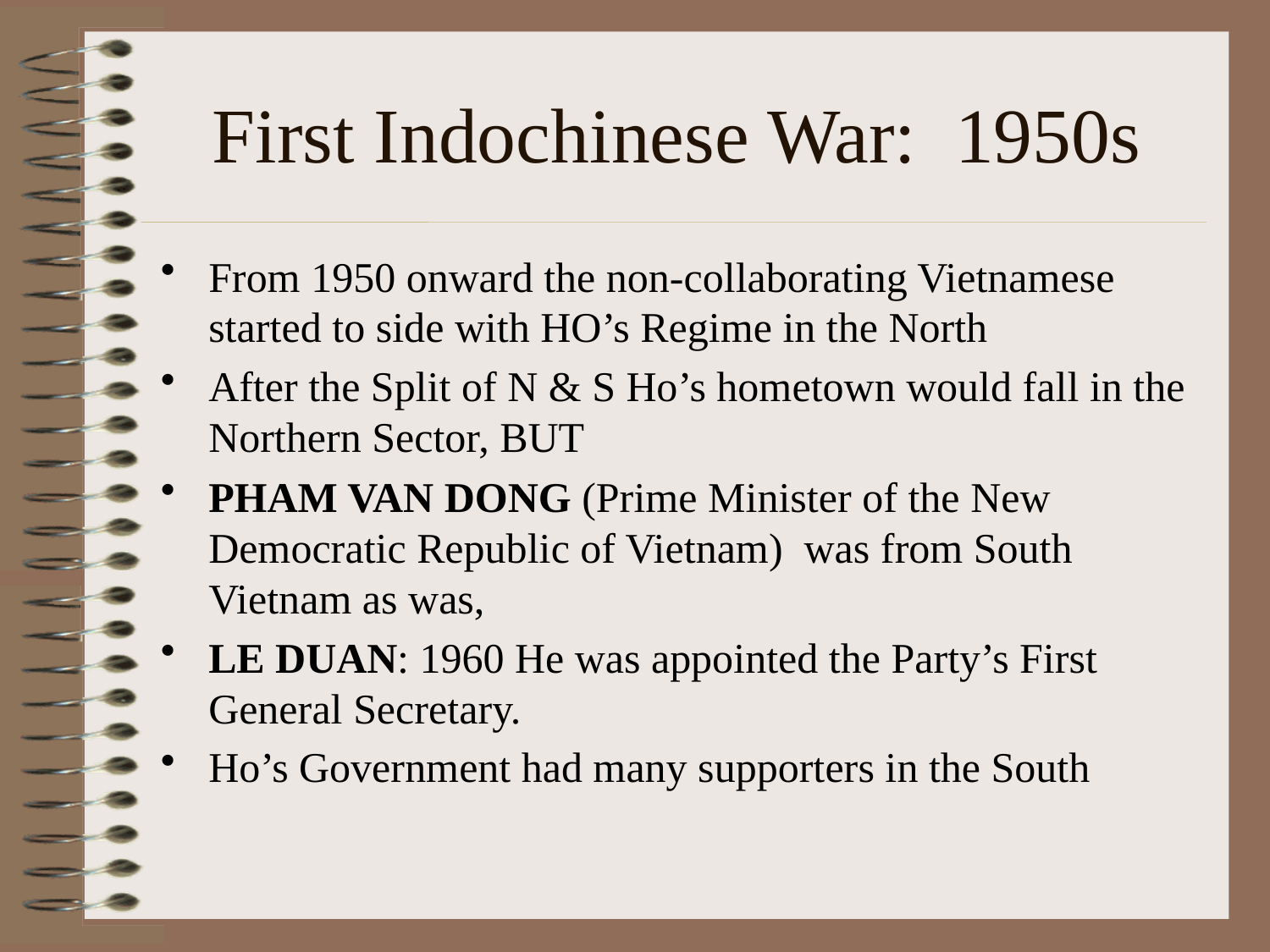

# First Indochinese War:  1950s
From 1950 onward the non-collaborating Vietnamese started to side with HO’s Regime in the North
After the Split of N & S Ho’s hometown would fall in the Northern Sector, BUT
PHAM VAN DONG (Prime Minister of the New Democratic Republic of Vietnam)  was from South Vietnam as was,
LE DUAN: 1960 He was appointed the Party’s First General Secretary.
Ho’s Government had many supporters in the South